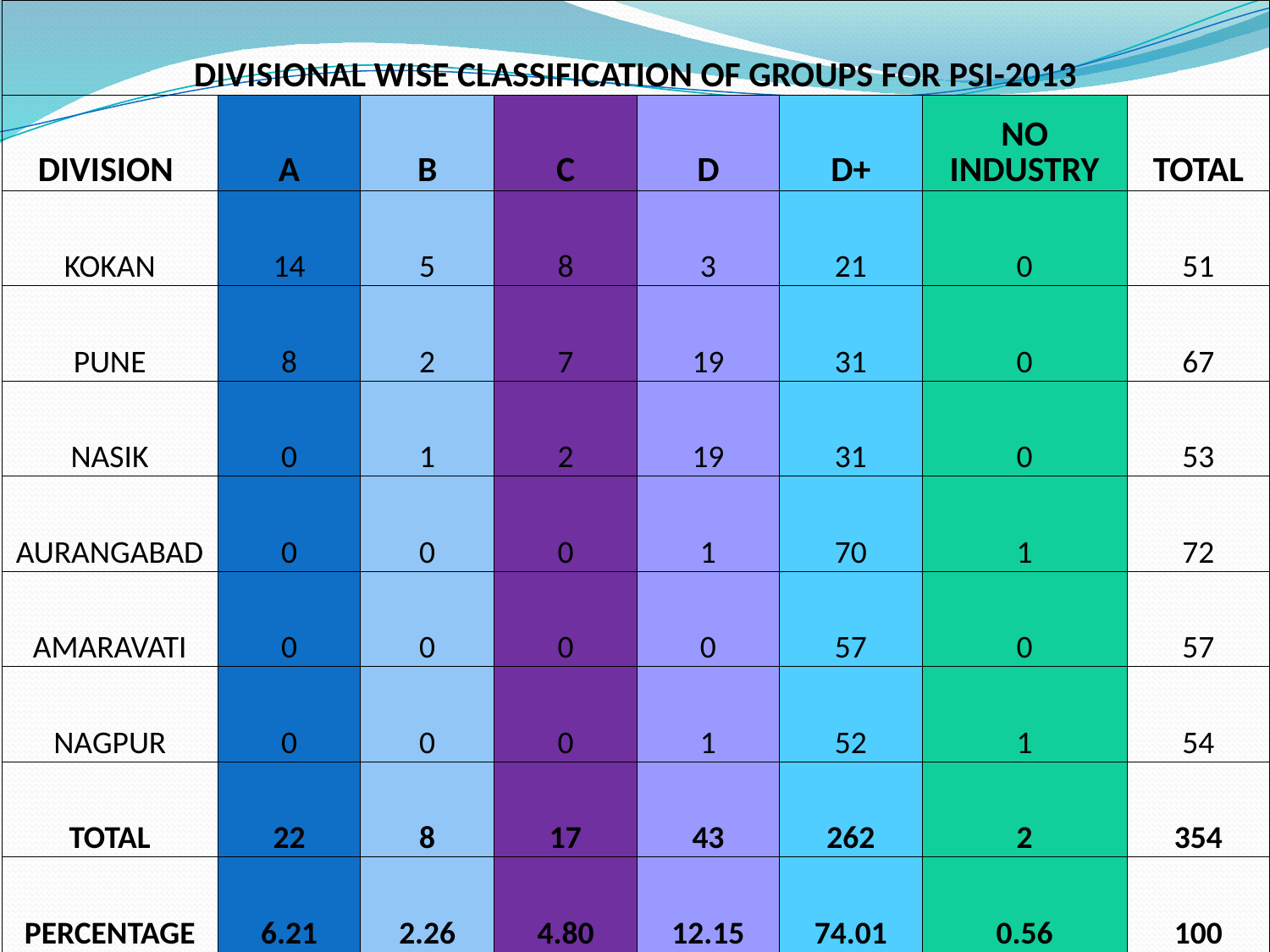

| DIVISIONAL WISE CLASSIFICATION OF GROUPS FOR PSI-2013 |  |  |  |  |  |  |  |
| --- | --- | --- | --- | --- | --- | --- | --- |
| DIVISION | A | B | C | D | D+ | NO INDUSTRY | TOTAL |
| KOKAN | 14 | 5 | 8 | 3 | 21 | 0 | 51 |
| PUNE | 8 | 2 | 7 | 19 | 31 | 0 | 67 |
| NASIK | 0 | 1 | 2 | 19 | 31 | 0 | 53 |
| AURANGABAD | 0 | 0 | 0 | 1 | 70 | 1 | 72 |
| AMARAVATI | 0 | 0 | 0 | 0 | 57 | 0 | 57 |
| NAGPUR | 0 | 0 | 0 | 1 | 52 | 1 | 54 |
| TOTAL | 22 | 8 | 17 | 43 | 262 | 2 | 354 |
| PERCENTAGE | 6.21 | 2.26 | 4.80 | 12.15 | 74.01 | 0.56 | 100 |